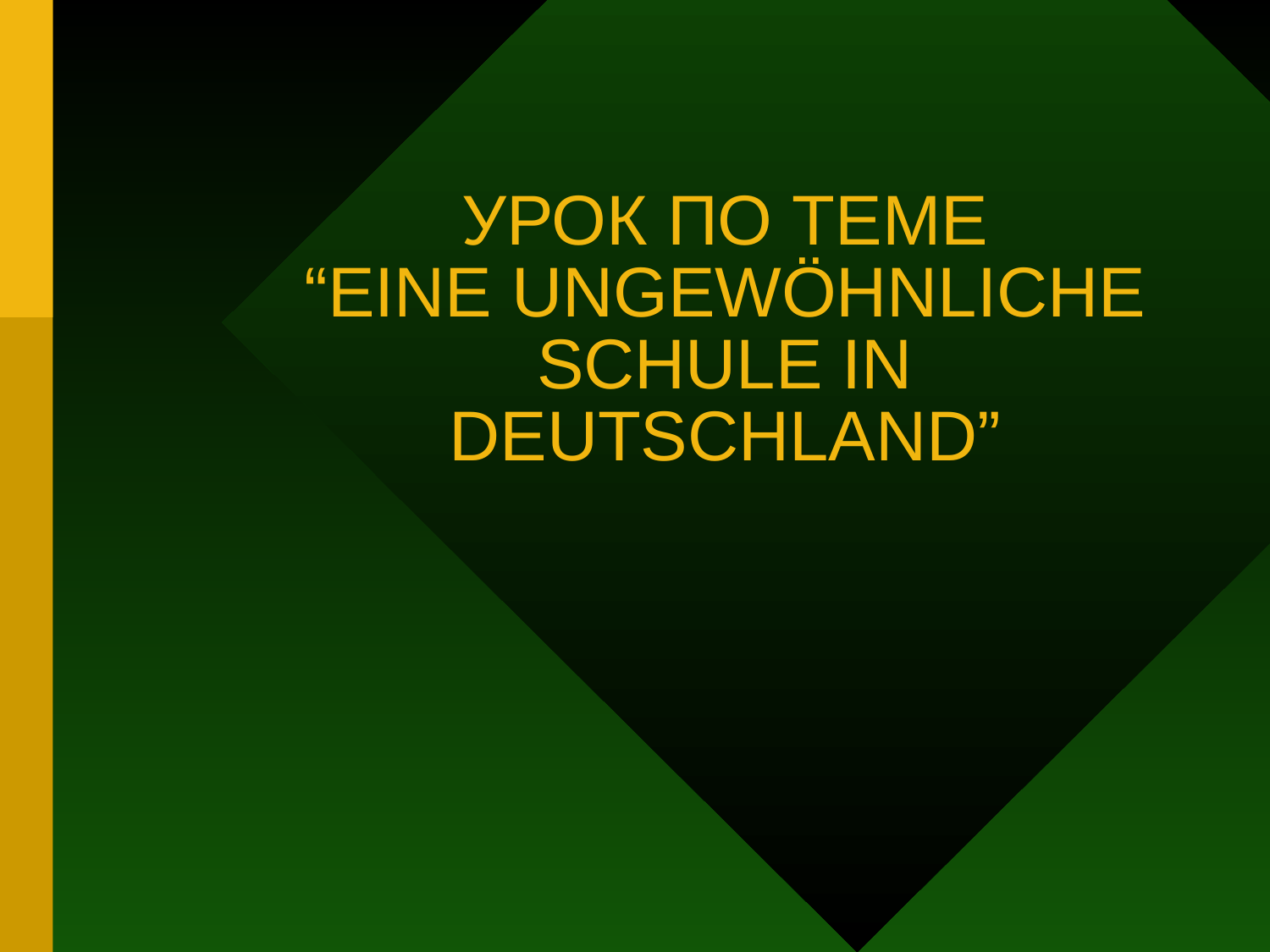

# УРОК ПО ТЕМЕ “EINE UNGEWÖHNLICHE SCHULE IN DEUTSCHLAND”